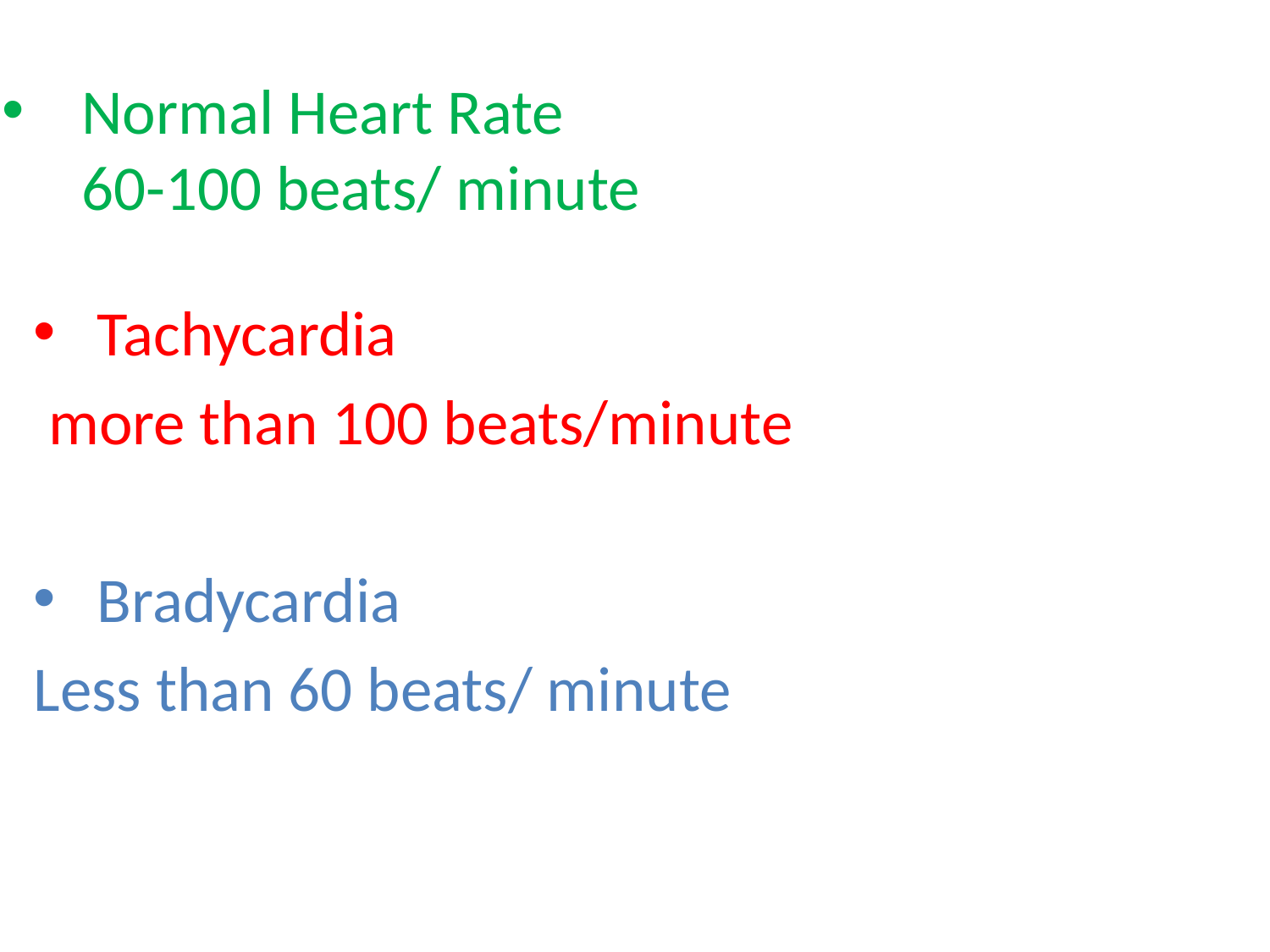

# Normal Heart Rate 60-100 beats/ minute
Tachycardia
 more than 100 beats/minute

Bradycardia
Less than 60 beats/ minute